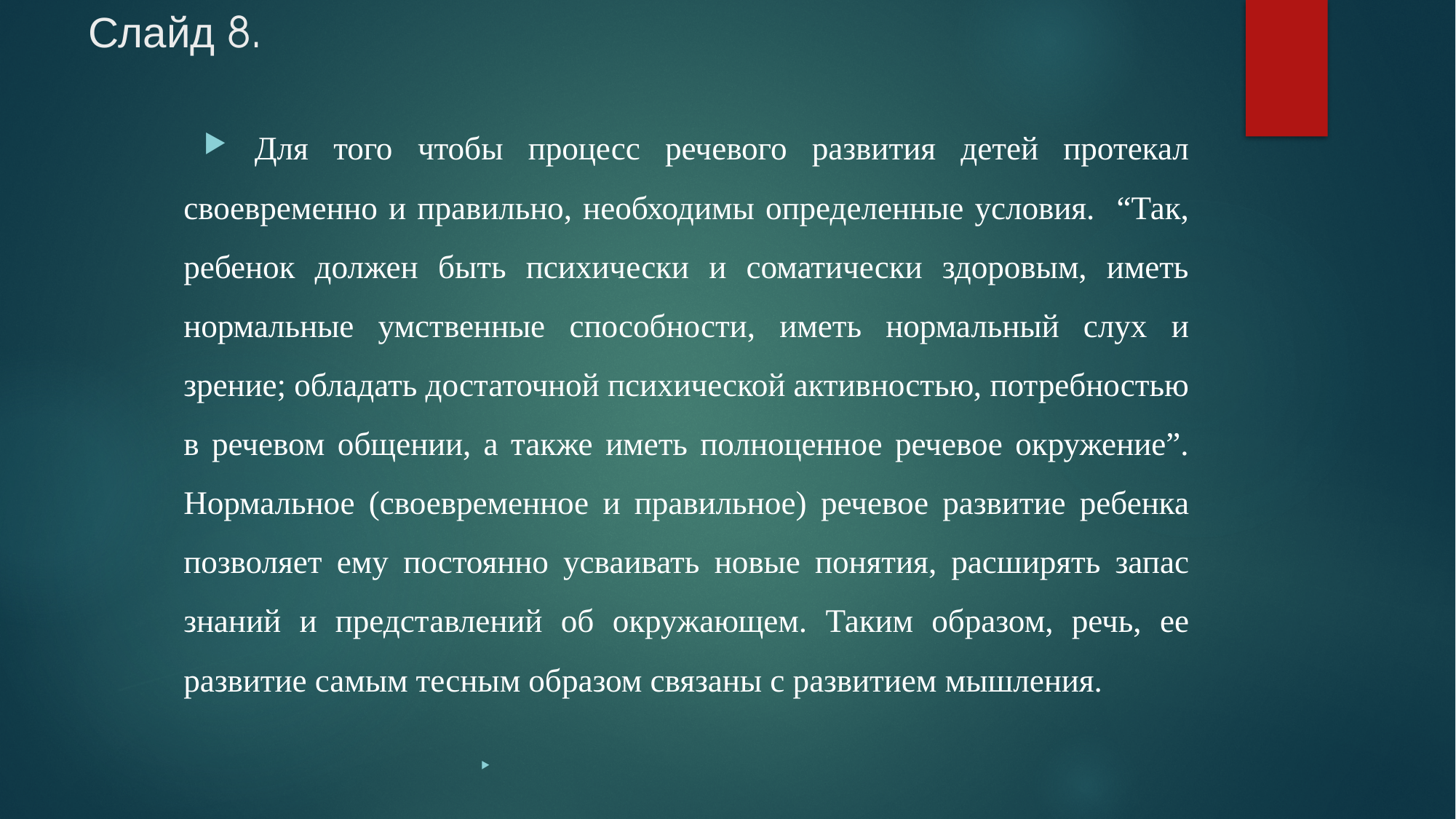

# Слайд 8.

Для того чтобы процесс речевого развития детей протекал своевременно и правильно, необходимы определенные условия.  “Так, ребенок должен быть психически и соматически здоровым, иметь нормальные умственные способности, иметь нормальный слух и зрение; обладать достаточной психической активностью, потребностью в речевом общении, а также иметь полноценное речевое окружение”. Нормальное (своевременное и правильное) речевое развитие ребенка позволяет ему постоянно усваивать новые понятия, расширять запас знаний и представлений об окружающем. Таким образом, речь, ее развитие самым тесным образом связаны с развитием мышления.